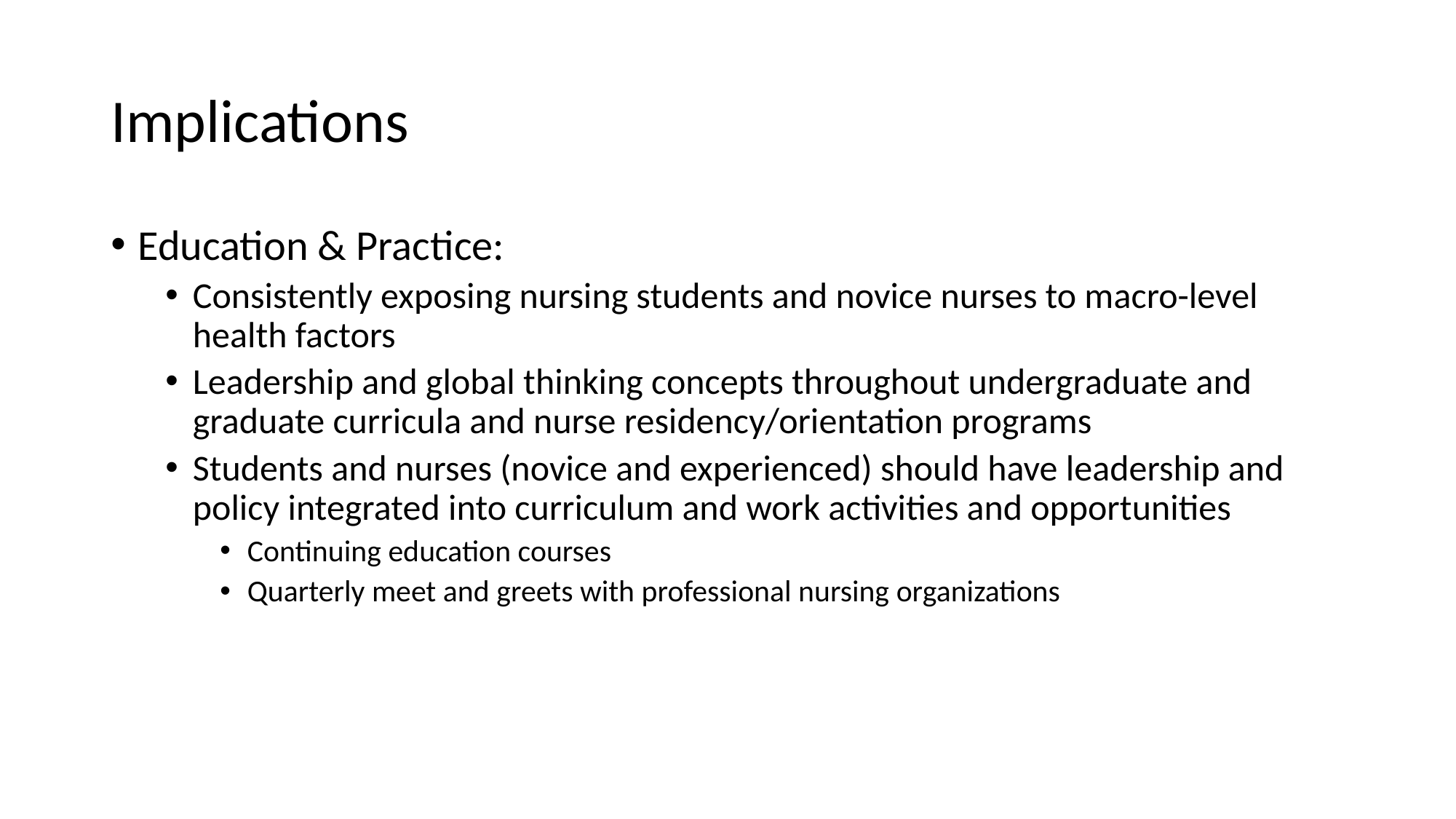

# Implications
Education & Practice:
Consistently exposing nursing students and novice nurses to macro-level health factors
Leadership and global thinking concepts throughout undergraduate and graduate curricula and nurse residency/orientation programs
Students and nurses (novice and experienced) should have leadership and policy integrated into curriculum and work activities and opportunities
Continuing education courses
Quarterly meet and greets with professional nursing organizations